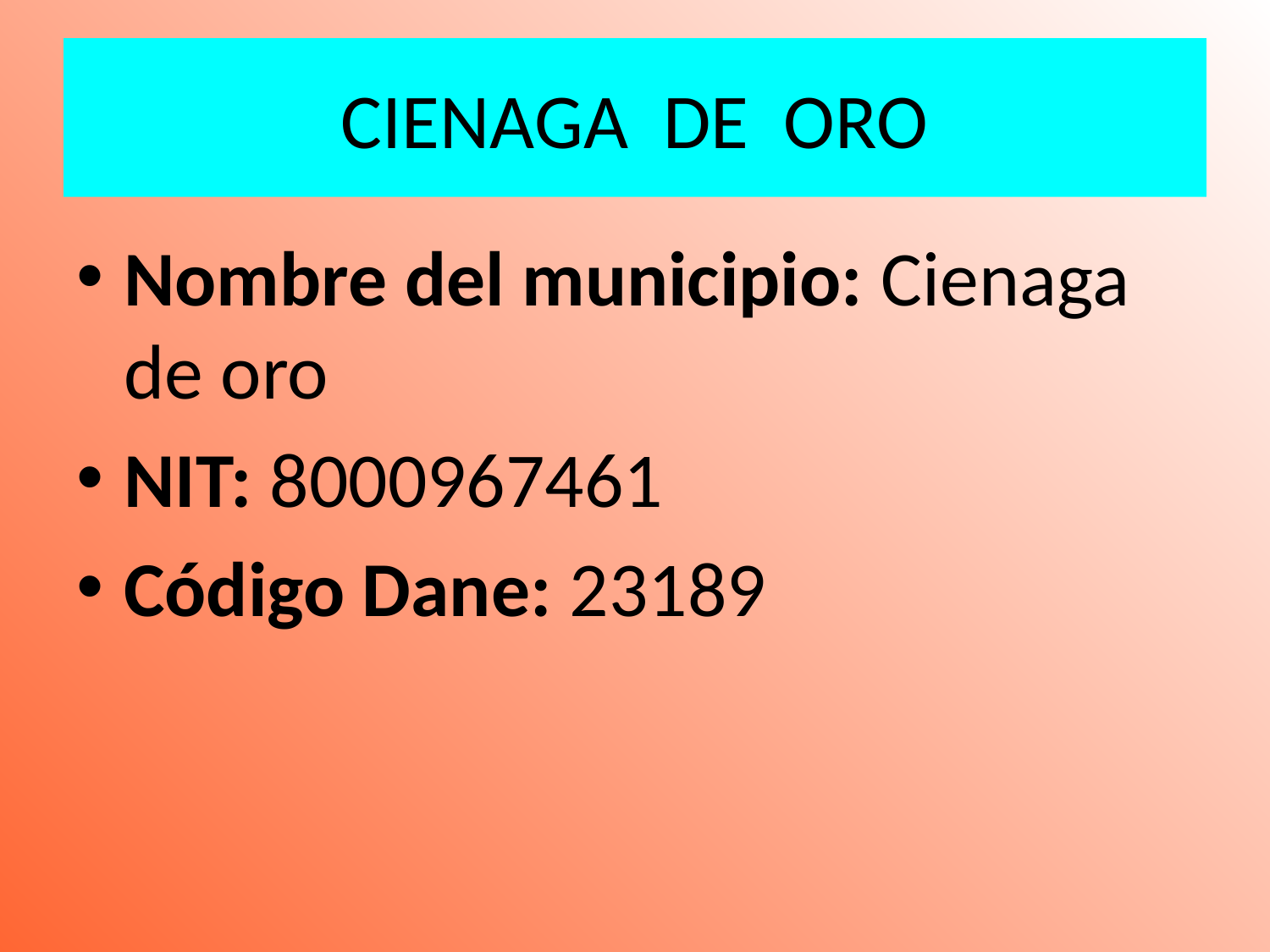

# CIENAGA  DE  ORO
Nombre del municipio: Cienaga de oro
NIT: 8000967461
Código Dane: 23189